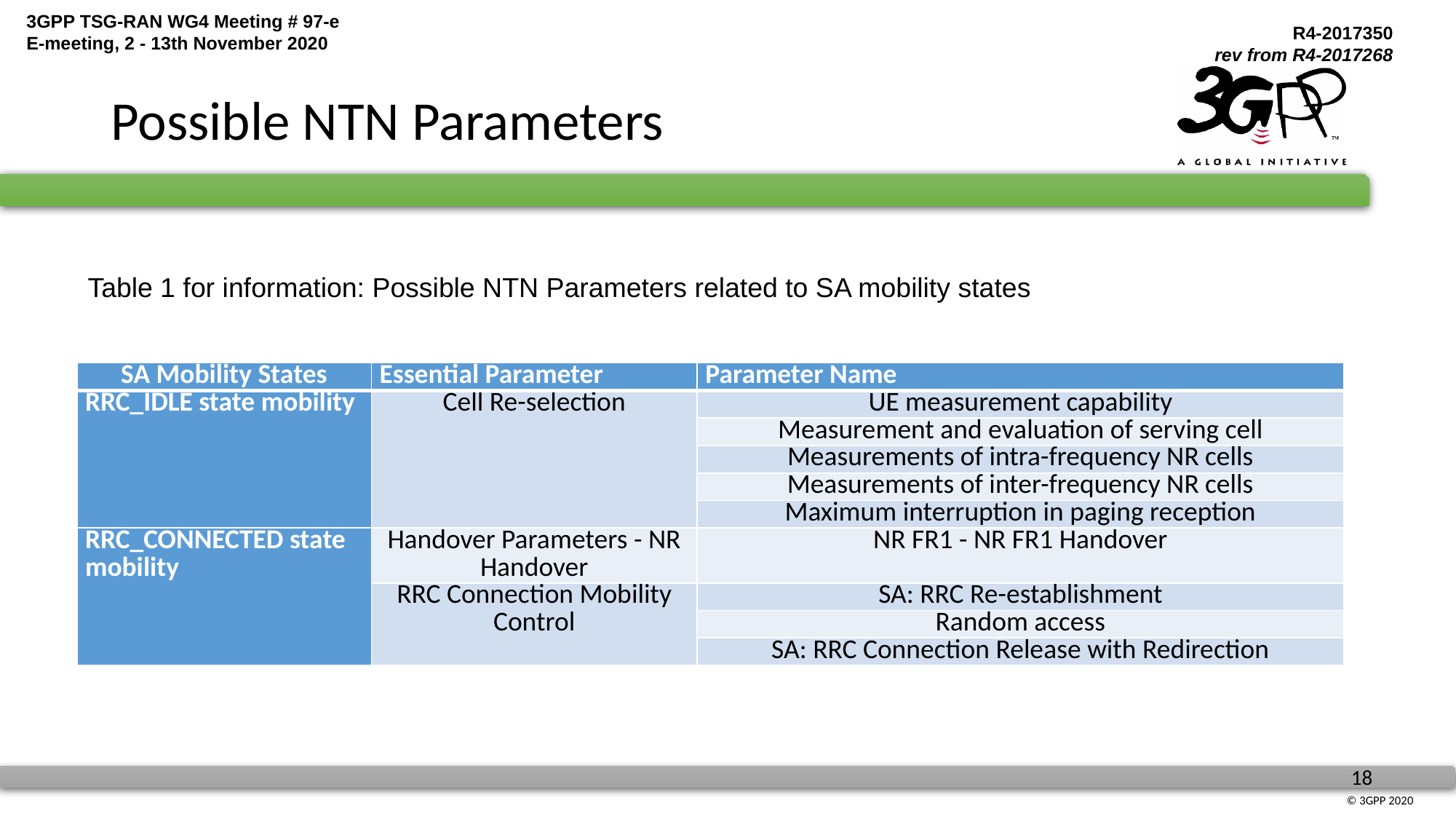

# Possible NTN Parameters
Table 1 for information: Possible NTN Parameters related to SA mobility states
| SA Mobility States | Essential Parameter | Parameter Name |
| --- | --- | --- |
| RRC\_IDLE state mobility | Cell Re-selection | UE measurement capability |
|  |  | Measurement and evaluation of serving cell |
|  |  | Measurements of intra-frequency NR cells |
|  |  | Measurements of inter-frequency NR cells |
|  |  | Maximum interruption in paging reception |
| RRC\_CONNECTED state mobility | Handover Parameters - NR Handover | NR FR1 - NR FR1 Handover |
|  | RRC Connection Mobility Control | SA: RRC Re-establishment |
|  |  | Random access |
|  |  | SA: RRC Connection Release with Redirection |